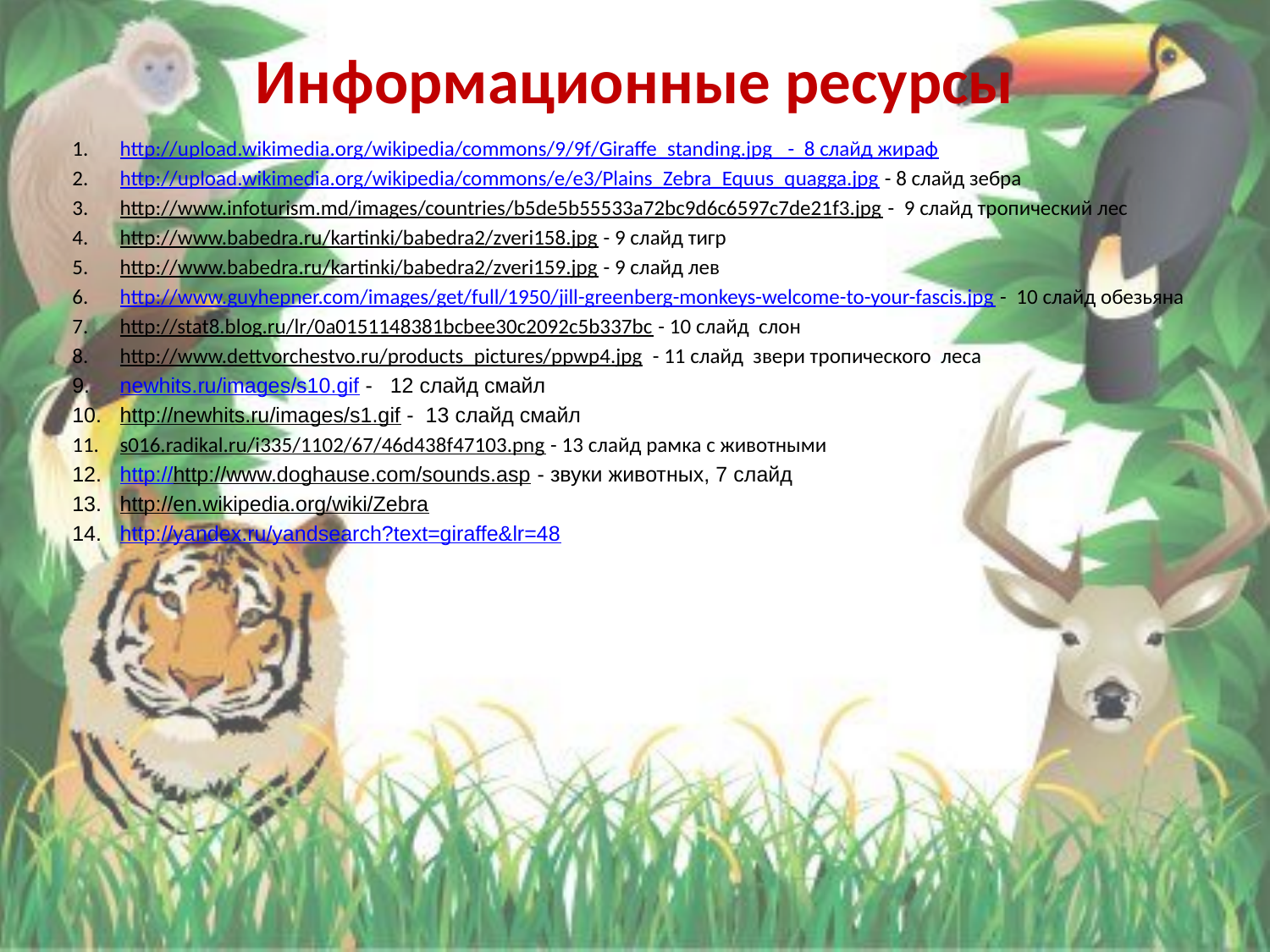

# Информационные ресурсы

http://upload.wikimedia.org/wikipedia/commons/9/9f/Giraffe_standing.jpg   -  8 слайд жираф
http://upload.wikimedia.org/wikipedia/commons/e/e3/Plains_Zebra_Equus_quagga.jpg - 8 слайд зебра
http://www.infoturism.md/images/countries/b5de5b55533a72bc9d6c6597c7de21f3.jpg -  9 слайд тропический лес
http://www.babedra.ru/kartinki/babedra2/zveri158.jpg - 9 слайд тигр
http://www.babedra.ru/kartinki/babedra2/zveri159.jpg - 9 слайд лев
http://www.guyhepner.com/images/get/full/1950/jill-greenberg-monkeys-welcome-to-your-fascis.jpg -  10 слайд обезьяна
http://stat8.blog.ru/lr/0a0151148381bcbee30c2092c5b337bc - 10 слайд  слон
http://www.dettvorchestvo.ru/products_pictures/ppwp4.jpg  - 11 слайд  звери тропического  леса
newhits.ru/images/s10.gif -   12 слайд смайл
http://newhits.ru/images/s1.gif -  13 слайд смайл
s016.radikal.ru/i335/1102/67/46d438f47103.png - 13 слайд рамка с животными
http://http://www.doghause.com/sounds.asp - звуки животных, 7 слайд
http://en.wikipedia.org/wiki/Zebra
http://yandex.ru/yandsearch?text=giraffe&lr=48